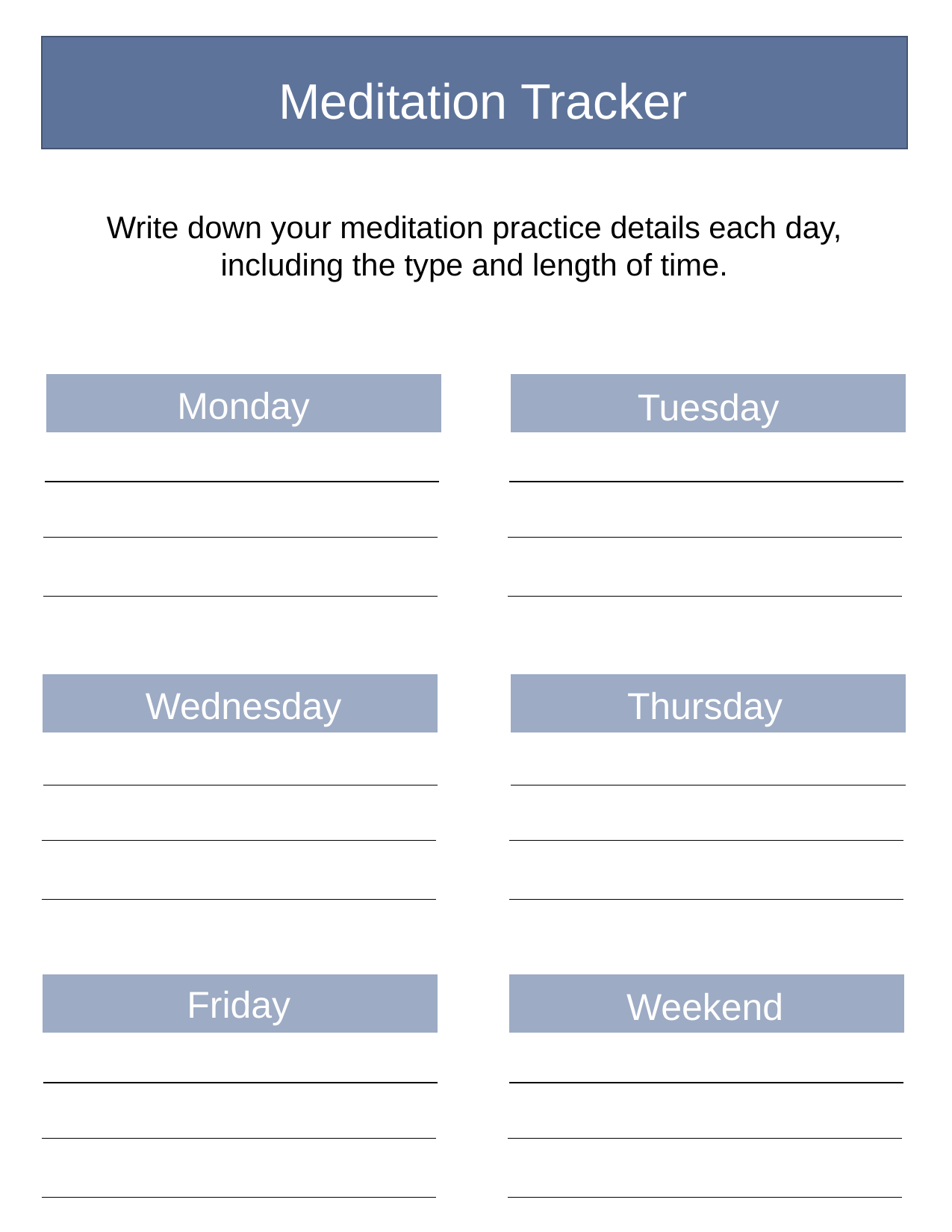

Meditation Tracker
Write down your meditation practice details each day, including the type and length of time.

Monday
Tuesday

Wednesday
Thursday

Friday
Weekend